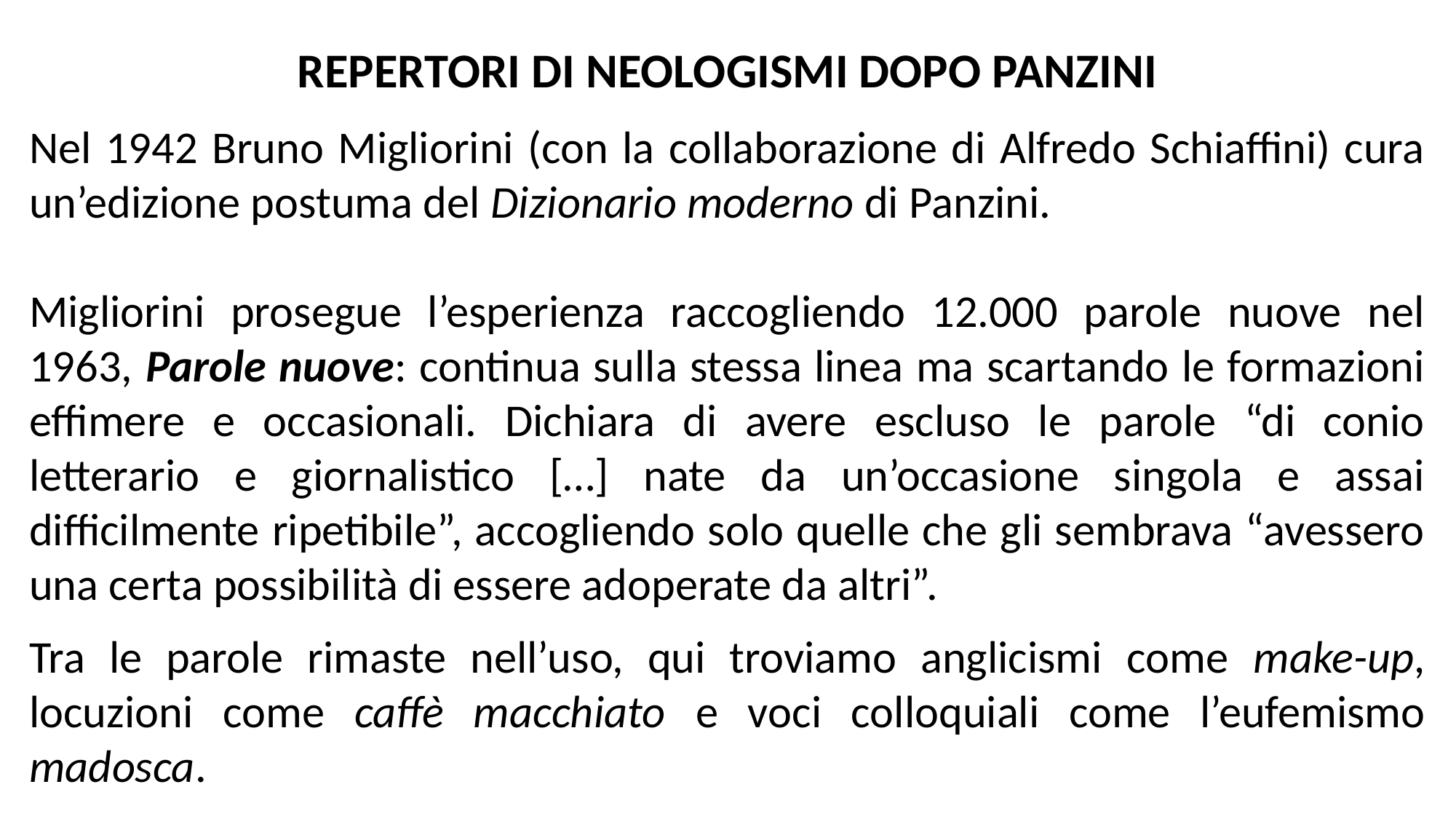

REPERTORI DI NEOLOGISMI DOPO PANZINI
Nel 1942 Bruno Migliorini (con la collaborazione di Alfredo Schiaffini) cura un’edizione postuma del Dizionario moderno di Panzini.

Migliorini prosegue l’esperienza raccogliendo 12.000 parole nuove nel 1963, Parole nuove: continua sulla stessa linea ma scartando le formazioni effimere e occasionali. Dichiara di avere escluso le parole “di conio letterario e giornalistico […] nate da un’occasione singola e assai difficilmente ripetibile”, accogliendo solo quelle che gli sembrava “avessero una certa possibilità di essere adoperate da altri”.

Tra le parole rimaste nell’uso, qui troviamo anglicismi come make-up, locuzioni come caffè macchiato e voci colloquiali come l’eufemismo madosca.